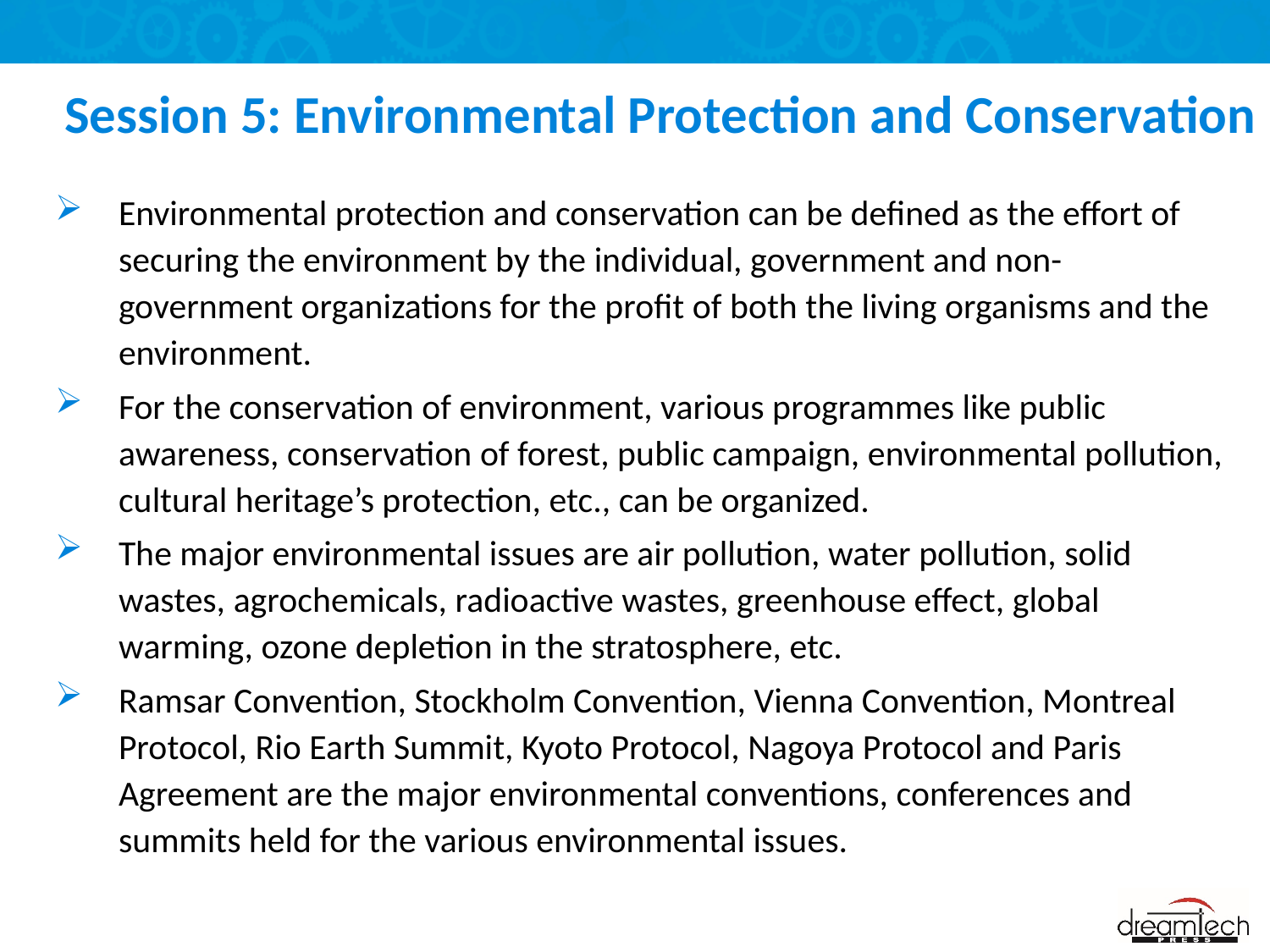

# Session 5: Environmental Protection and Conservation
Environmental protection and conservation can be defined as the effort of securing the environment by the individual, government and non-government organizations for the profit of both the living organisms and the environment.
For the conservation of environment, various programmes like public awareness, conservation of forest, public campaign, environmental pollution, cultural heritage’s protection, etc., can be organized.
The major environmental issues are air pollution, water pollution, solid wastes, agrochemicals, radioactive wastes, greenhouse effect, global warming, ozone depletion in the stratosphere, etc.
Ramsar Convention, Stockholm Convention, Vienna Convention, Montreal Protocol, Rio Earth Summit, Kyoto Protocol, Nagoya Protocol and Paris Agreement are the major environmental conventions, conferences and summits held for the various environmental issues.